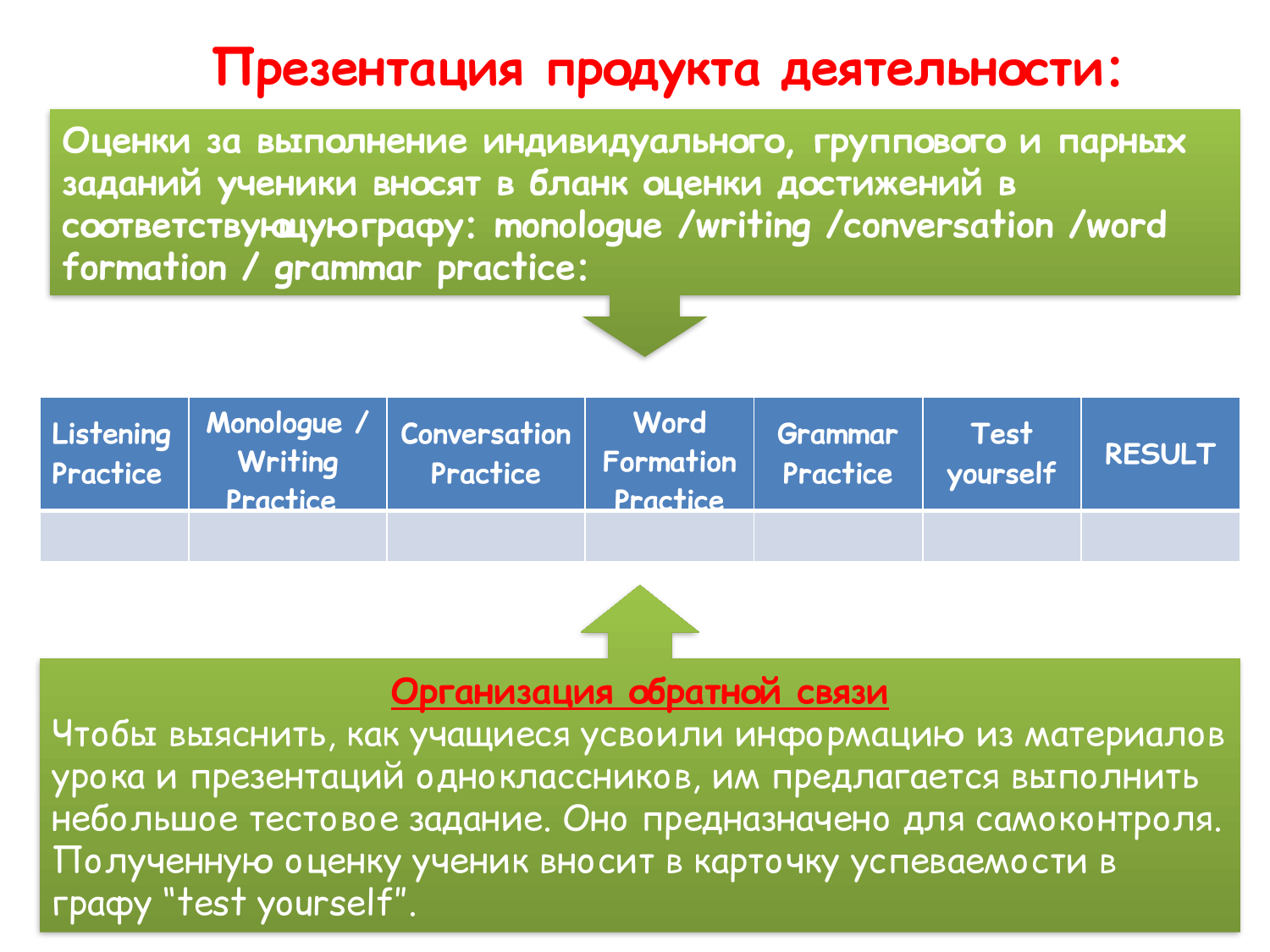

Презентация продукта деятельности:
Оценки за выполнение индивидуального, группового и парных заданий ученики вносят в бланк оценки достижений в соответствующую графу: monologue /writing /conversation /word formation / grammar practice:
| Listening Practice | Monologue / Writing Practice | Conversation Practice | Word Formation Practice | Grammar Practice | Test yourself | RESULT |
| --- | --- | --- | --- | --- | --- | --- |
|  |  |  |  |  |  |  |
Организация обратной связи
Чтобы выяснить, как учащиеся усвоили информацию из материалов урока и презентаций одноклассников, им предлагается выполнить небольшое тестовое задание. Оно предназначено для самоконтроля. Полученную оценку ученик вносит в карточку успеваемости в графу “test yourself”.